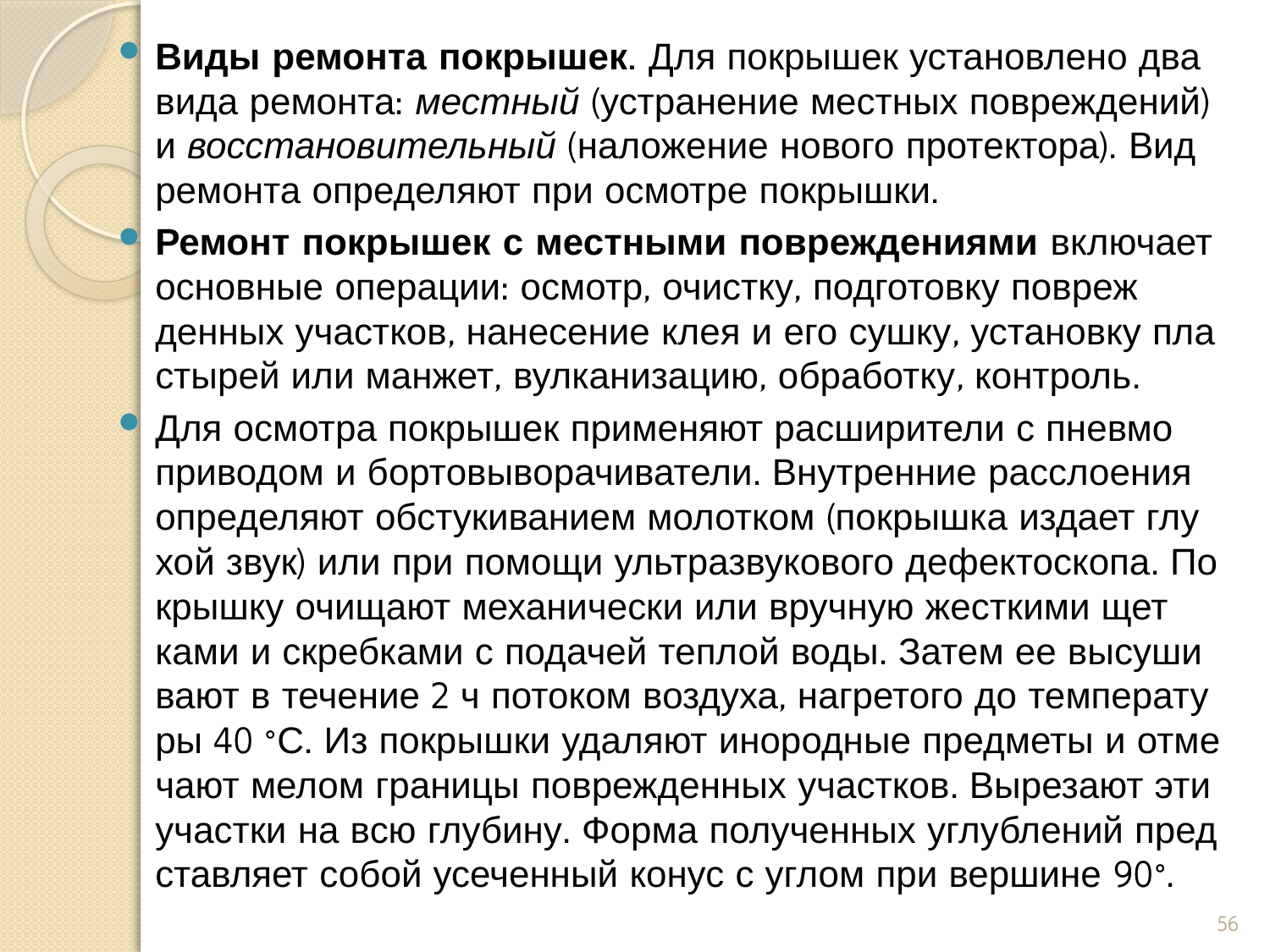

Виды ремонта покрышек. Для покрышек установлено два вида ремонта: местный (устранение местных поврежде­ний) и восстановительный (наложение нового протектора). Вид ремонта определяют при осмотре покрышки.
Ремонт покрышек с местными повреждениями включа­ет основные операции: осмотр, очистку, подготовку повреж­денных участков, нанесение клея и его сушку, установку пла­стырей или манжет, вулканизацию, обработку, контроль.
Для осмотра покрышек применяют расширители с пневмо­приводом и бортовыворачиватели. Внутренние расслоения определяют обстукиванием молотком (покрышка издает глу­хой звук) или при помощи ультразвукового дефектоскопа. По­крышку очищают механически или вручную жесткими щет­ками и скребками с подачей теплой воды. Затем ее высуши­вают в течение 2 ч потоком воздуха, нагретого до температу­ры 40 °С. Из покрышки удаляют инородные предметы и отме­чают мелом границы поврежденных участков. Вырезают эти участки на всю глубину. Форма полученных углублений пред­ставляет собой усеченный конус с углом при вершине 90°.

56